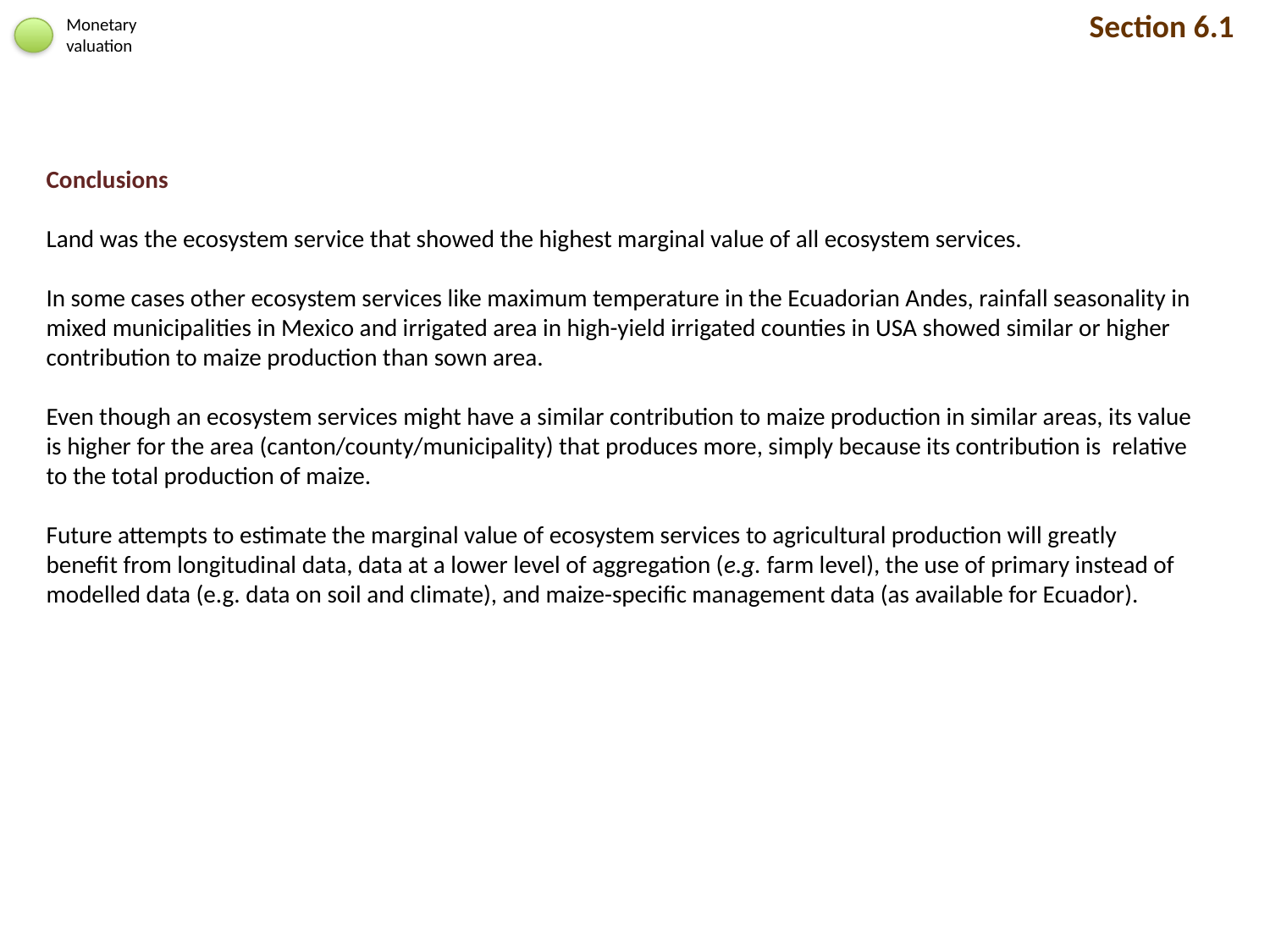

Section 6.1
Monetary valuation

Conclusions

Land was the ecosystem service that showed the highest marginal value of all ecosystem services.

In some cases other ecosystem services like maximum temperature in the Ecuadorian Andes, rainfall seasonality in mixed municipalities in Mexico and irrigated area in high-yield irrigated counties in USA showed similar or higher contribution to maize production than sown area.

Even though an ecosystem services might have a similar contribution to maize production in similar areas, its value is higher for the area (canton/county/municipality) that produces more, simply because its contribution is  relative to the total production of maize.

Future attempts to estimate the marginal value of ecosystem services to agricultural production will greatly benefit from longitudinal data, data at a lower level of aggregation (e.g. farm level), the use of primary instead of modelled data (e.g. data on soil and climate), and maize-specific management data (as available for Ecuador).